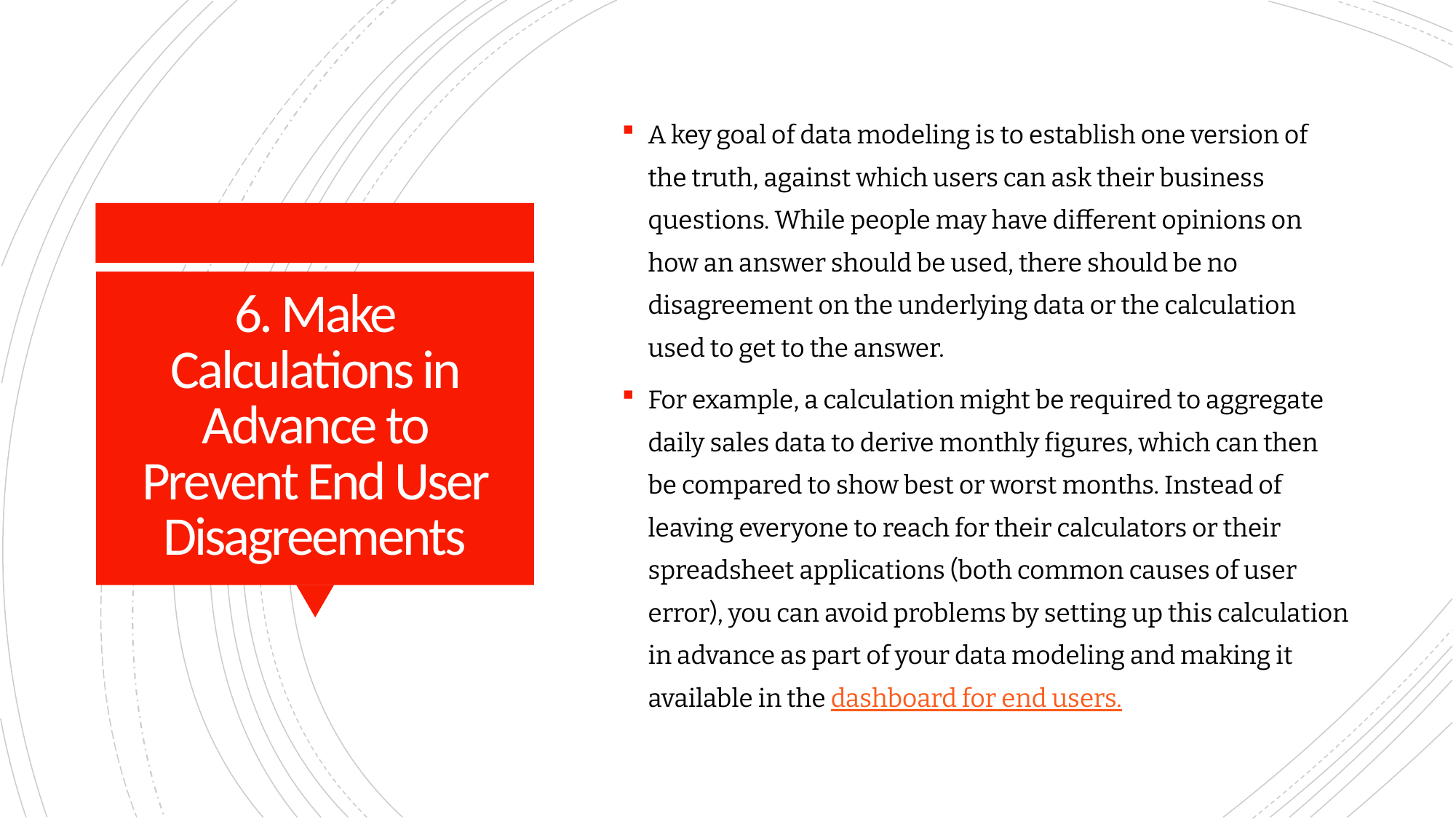

A key goal of data modeling is to establish one version of the truth, against which users can ask their business questions. While people may have different opinions on how an answer should be used, there should be no disagreement on the underlying data or the calculation used to get to the answer.
For example, a calculation might be required to aggregate daily sales data to derive monthly figures, which can then be compared to show best or worst months. Instead of leaving everyone to reach for their calculators or their spreadsheet applications (both common causes of user error), you can avoid problems by setting up this calculation in advance as part of your data modeling and making it available in the dashboard for end users.
# 6. Make Calculations in Advance to Prevent End User Disagreements